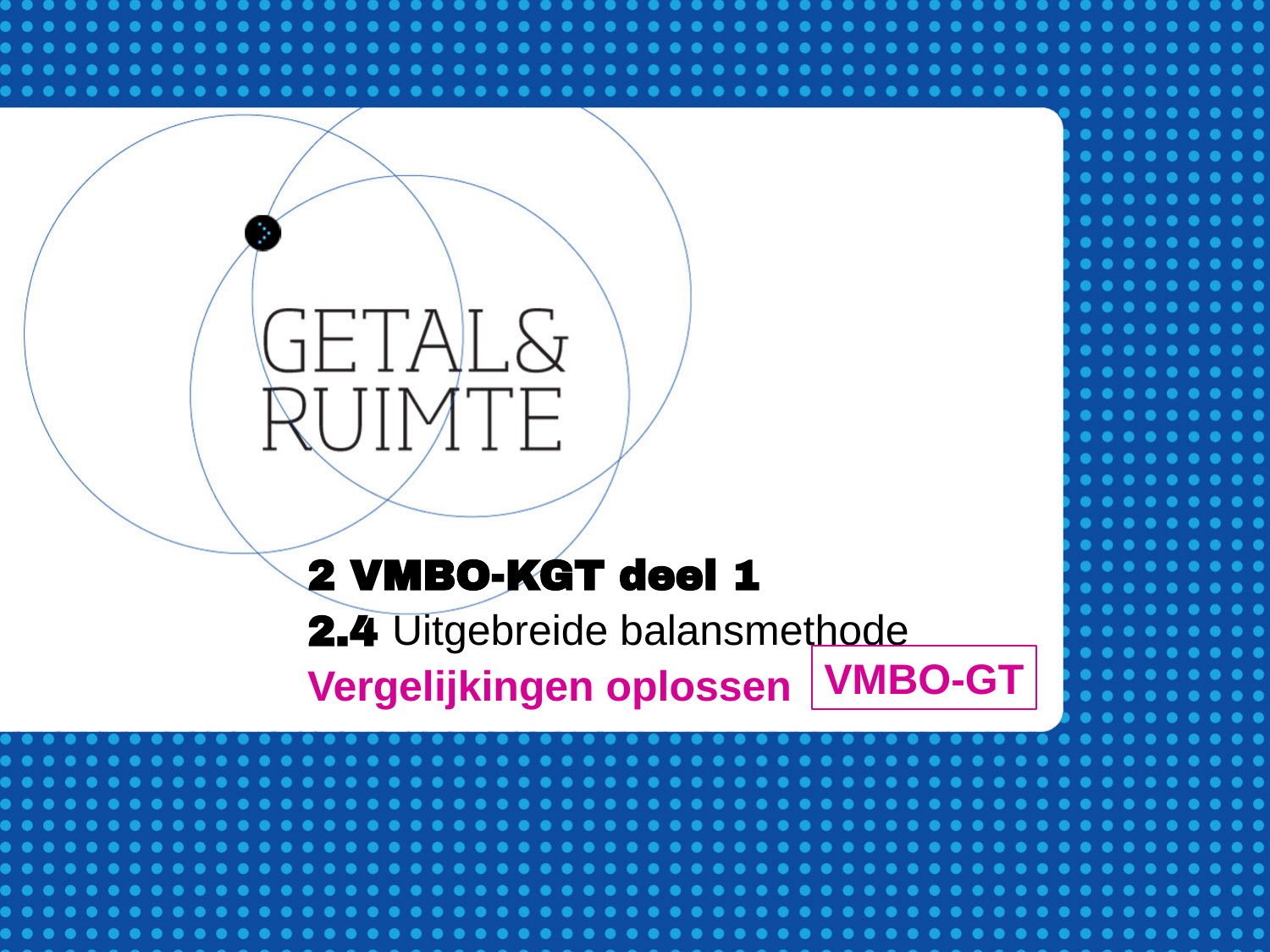

2 VMBO-KGT deel 1
2.4 Uitgebreide balansmethode
Vergelijkingen oplossen

VMBO-GT